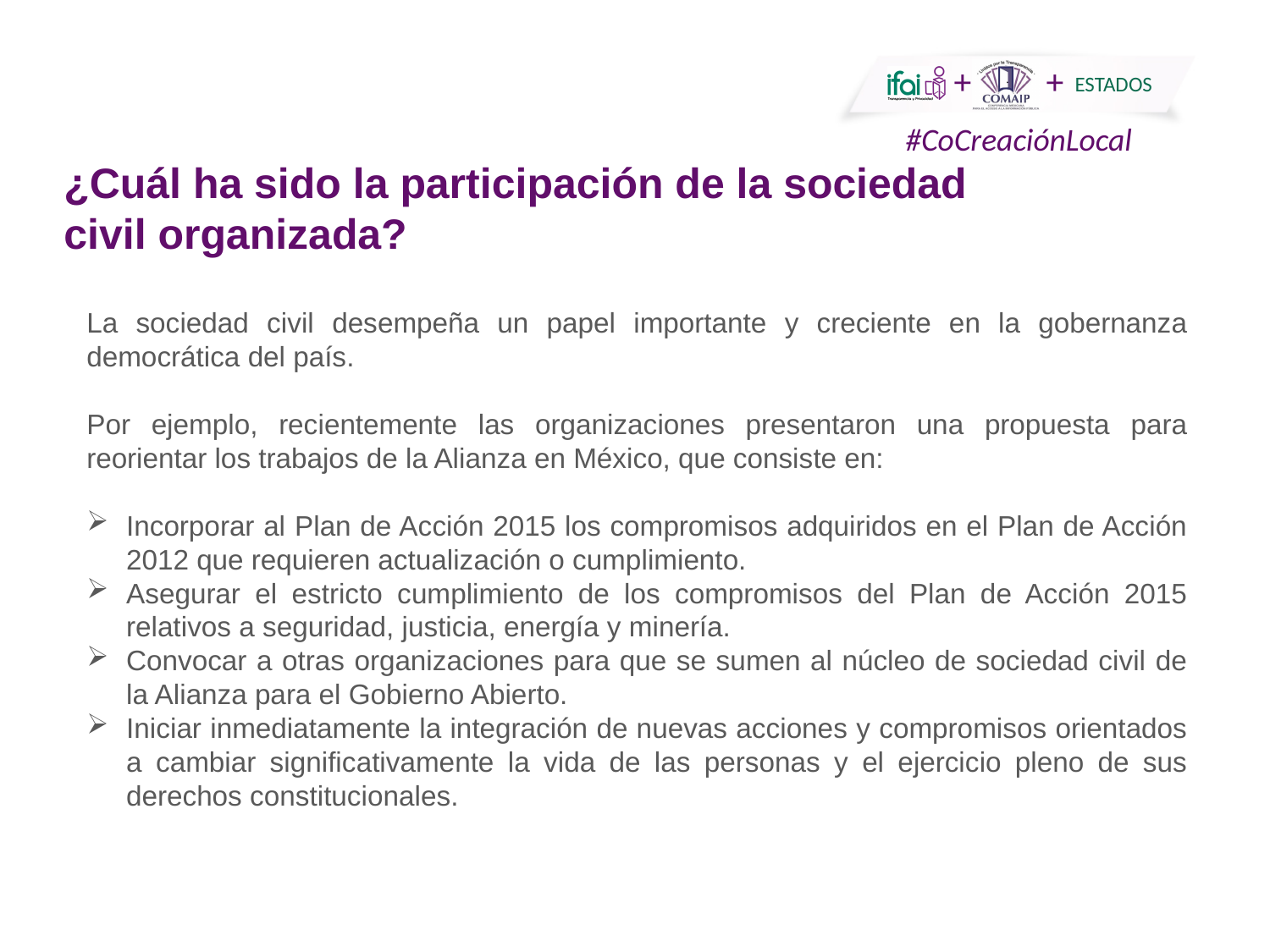

¿Cuál ha sido la participación de la sociedad civil organizada?

La sociedad civil desempeña un papel importante y creciente en la gobernanza democrática del país.

Por ejemplo, recientemente las organizaciones presentaron una propuesta para reorientar los trabajos de la Alianza en México, que consiste en:

Incorporar al Plan de Acción 2015 los compromisos adquiridos en el Plan de Acción 2012 que requieren actualización o cumplimiento.
Asegurar el estricto cumplimiento de los compromisos del Plan de Acción 2015 relativos a seguridad, justicia, energía y minería.
Convocar a otras organizaciones para que se sumen al núcleo de sociedad civil de la Alianza para el Gobierno Abierto.
Iniciar inmediatamente la integración de nuevas acciones y compromisos orientados a cambiar significativamente la vida de las personas y el ejercicio pleno de sus derechos constitucionales.